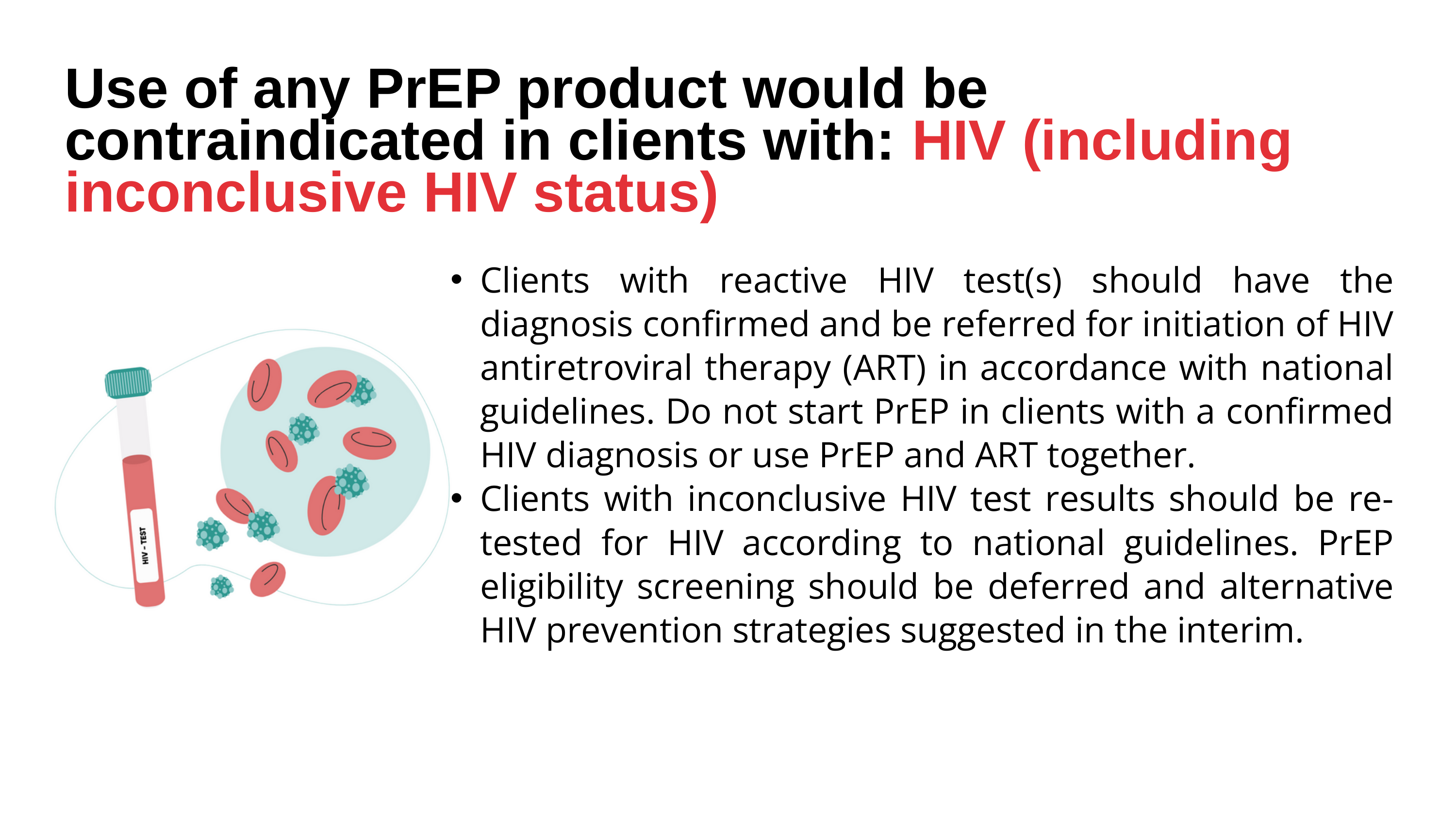

Use of any PrEP product would be contraindicated in clients with: HIV (including inconclusive HIV status)
Clients with reactive HIV test(s) should have the diagnosis confirmed and be referred for initiation of HIV antiretroviral therapy (ART) in accordance with national guidelines. Do not start PrEP in clients with a confirmed HIV diagnosis or use PrEP and ART together.
Clients with inconclusive HIV test results should be re-tested for HIV according to national guidelines. PrEP eligibility screening should be deferred and alternative HIV prevention strategies suggested in the interim.